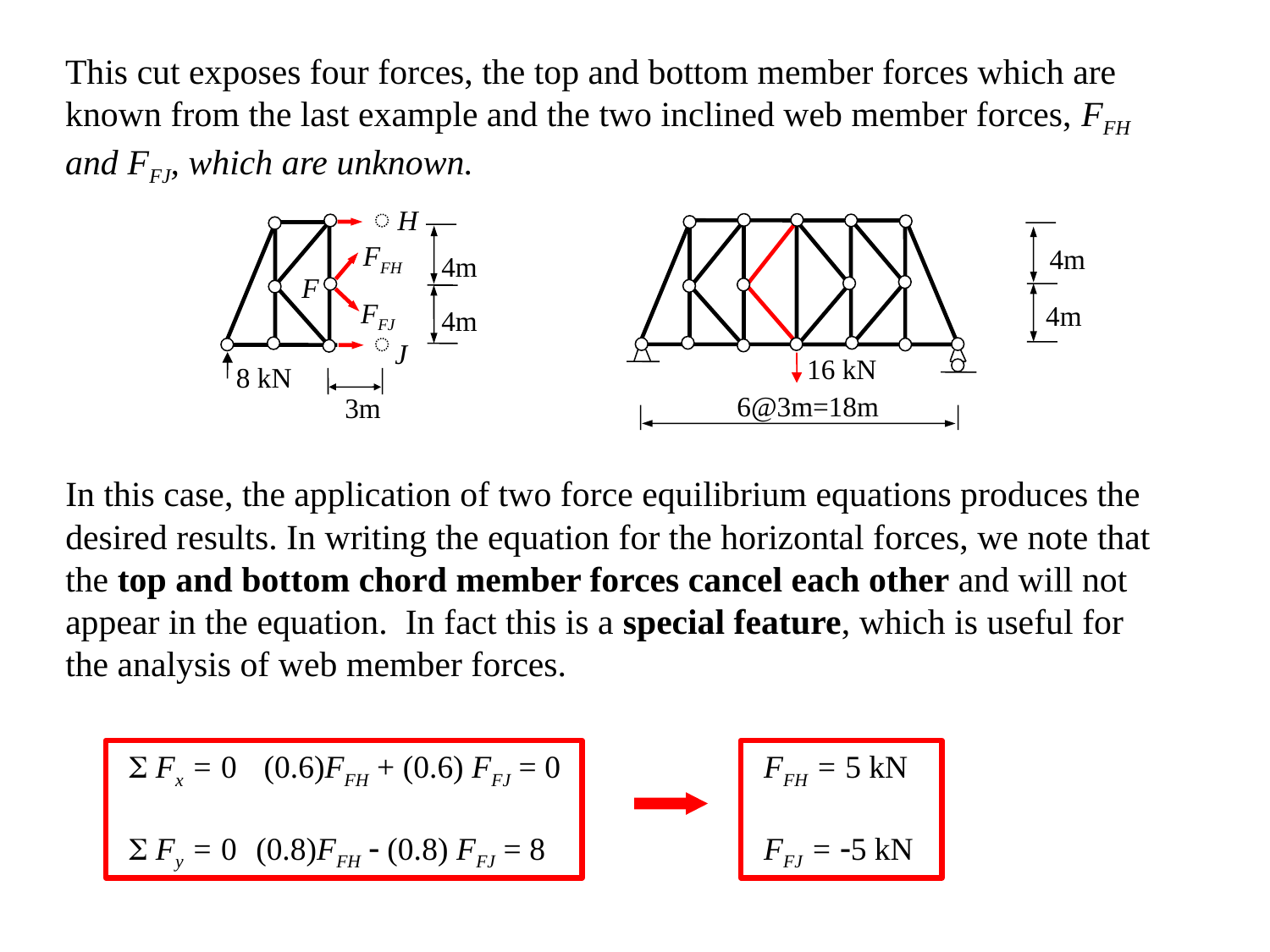

This cut exposes four forces, the top and bottom member forces which are known from the last example and the two inclined web member forces, FFH and FFJ, which are unknown.
H

FFH
4m
4m

F

FFJ
4m
4m
J

16 kN

8 kN

6@3m=18m
3m

In this case, the application of two force equilibrium equations produces the desired results. In writing the equation for the horizontal forces, we note that the top and bottom chord member forces cancel each other and will not appear in the equation.  In fact this is a special feature, which is useful for the analysis of web member forces.

Σ Fx = 0	 (0.6)FFH + (0.6) FFJ = 0
Σ Fy = 0	(0.8)FFH − (0.8) FFJ = 8

FFH = 5 kN
FFJ = −5 kN